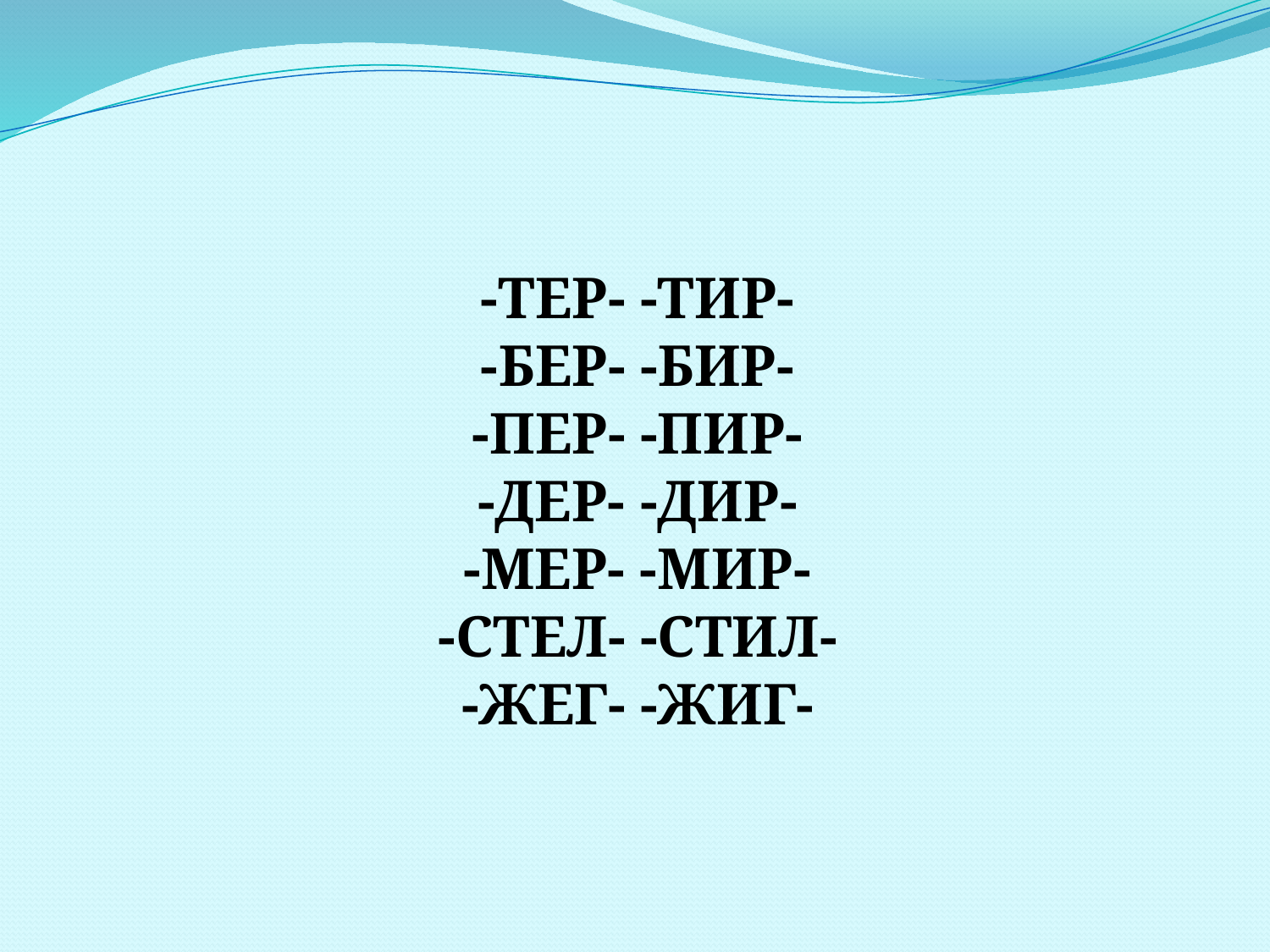

-ТЕР- -ТИР-
-БЕР- -БИР-
-ПЕР- -ПИР-
-ДЕР- -ДИР-
-МЕР- -МИР-
-СТЕЛ- -СТИЛ-
-ЖЕГ- -ЖИГ-